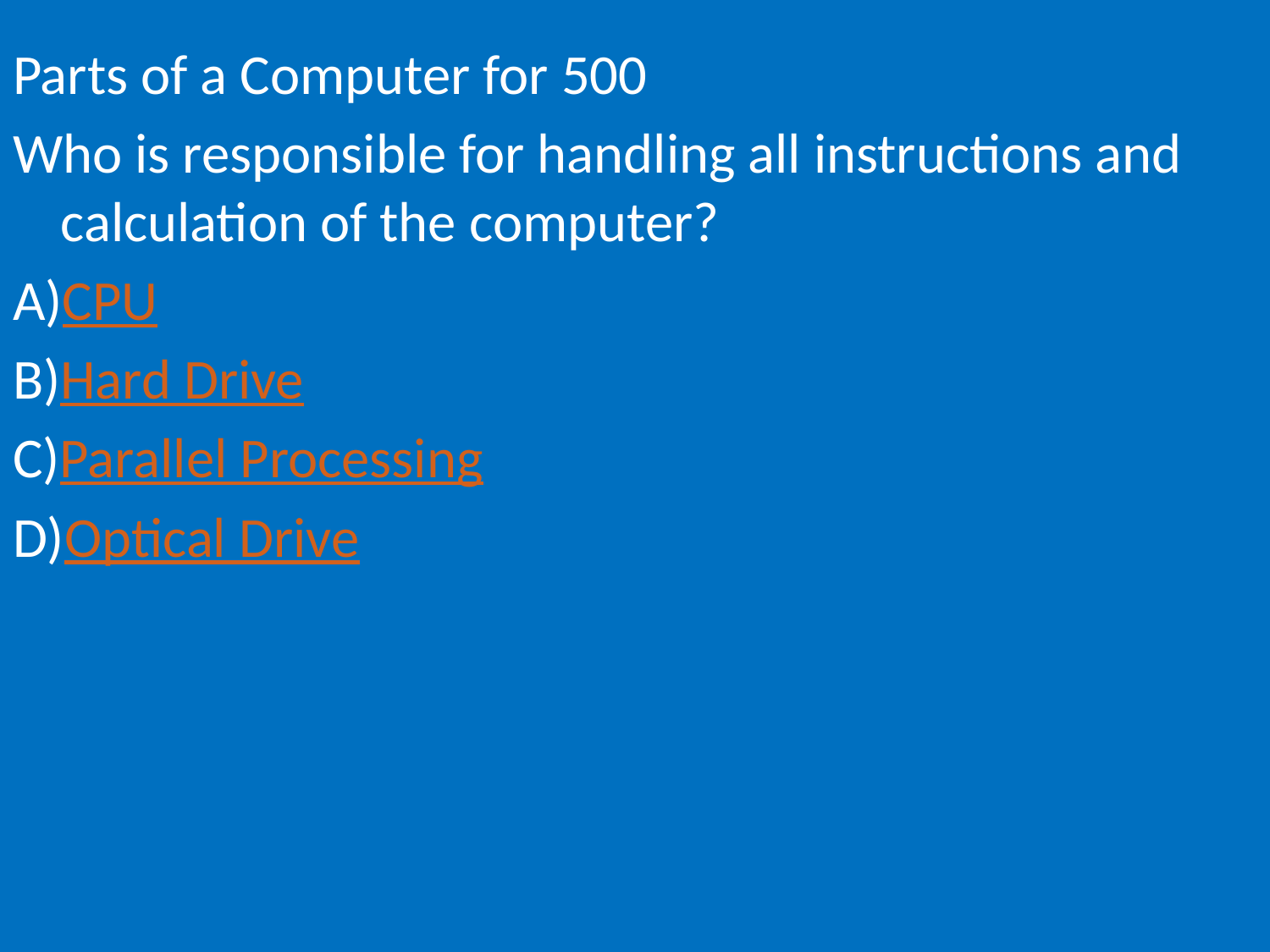

Parts of a Computer for 500
Who is responsible for handling all instructions and calculation of the computer?
A)CPU
B)Hard Drive
C)Parallel Processing
D)Optical Drive